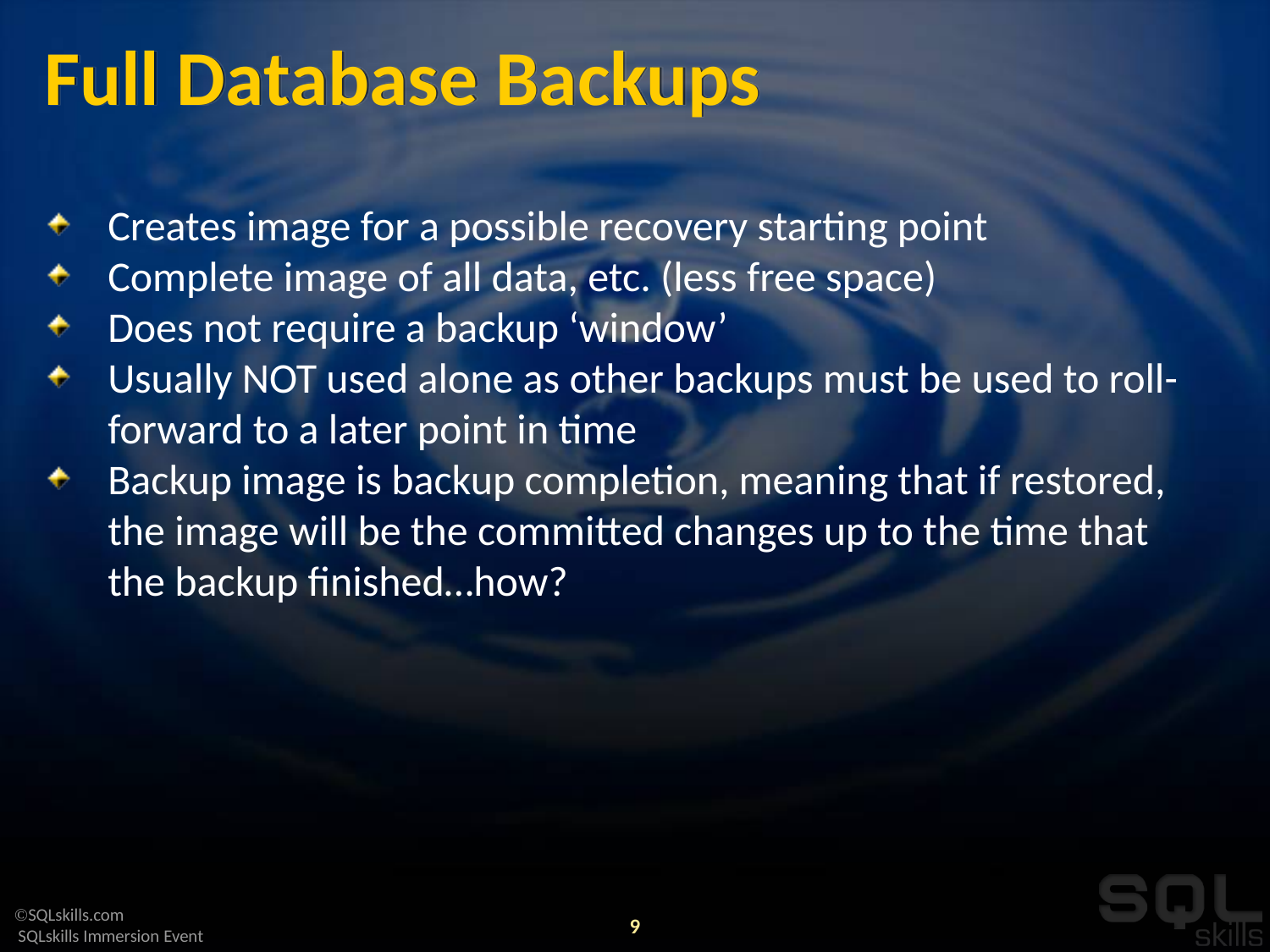

# Full Database Backups
Creates image for a possible recovery starting point
Complete image of all data, etc. (less free space)
Does not require a backup ‘window’
Usually NOT used alone as other backups must be used to roll-forward to a later point in time
Backup image is backup completion, meaning that if restored, the image will be the committed changes up to the time that the backup finished…how?
9